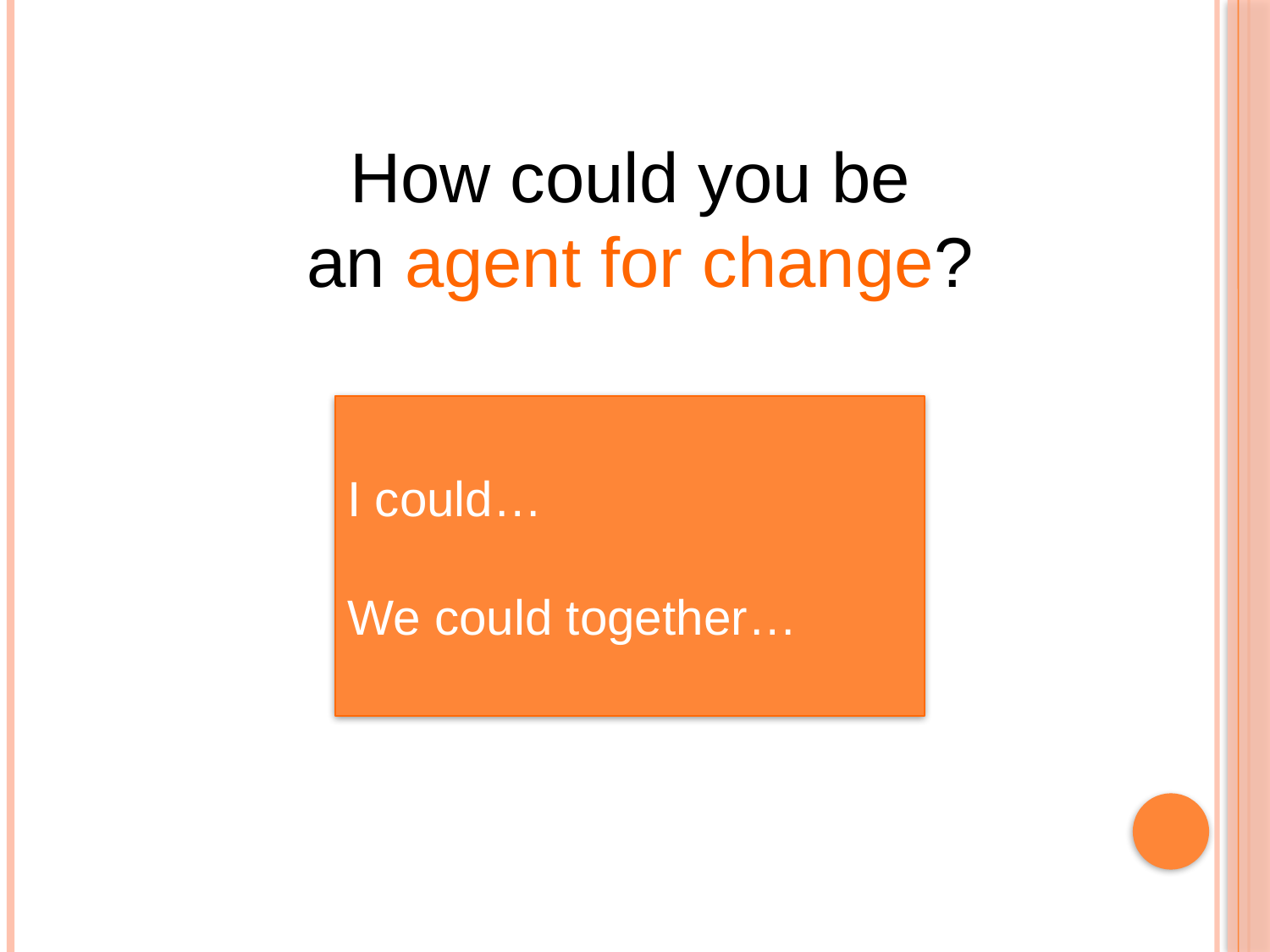

How could you be
an agent for change?
I could…

We could together…